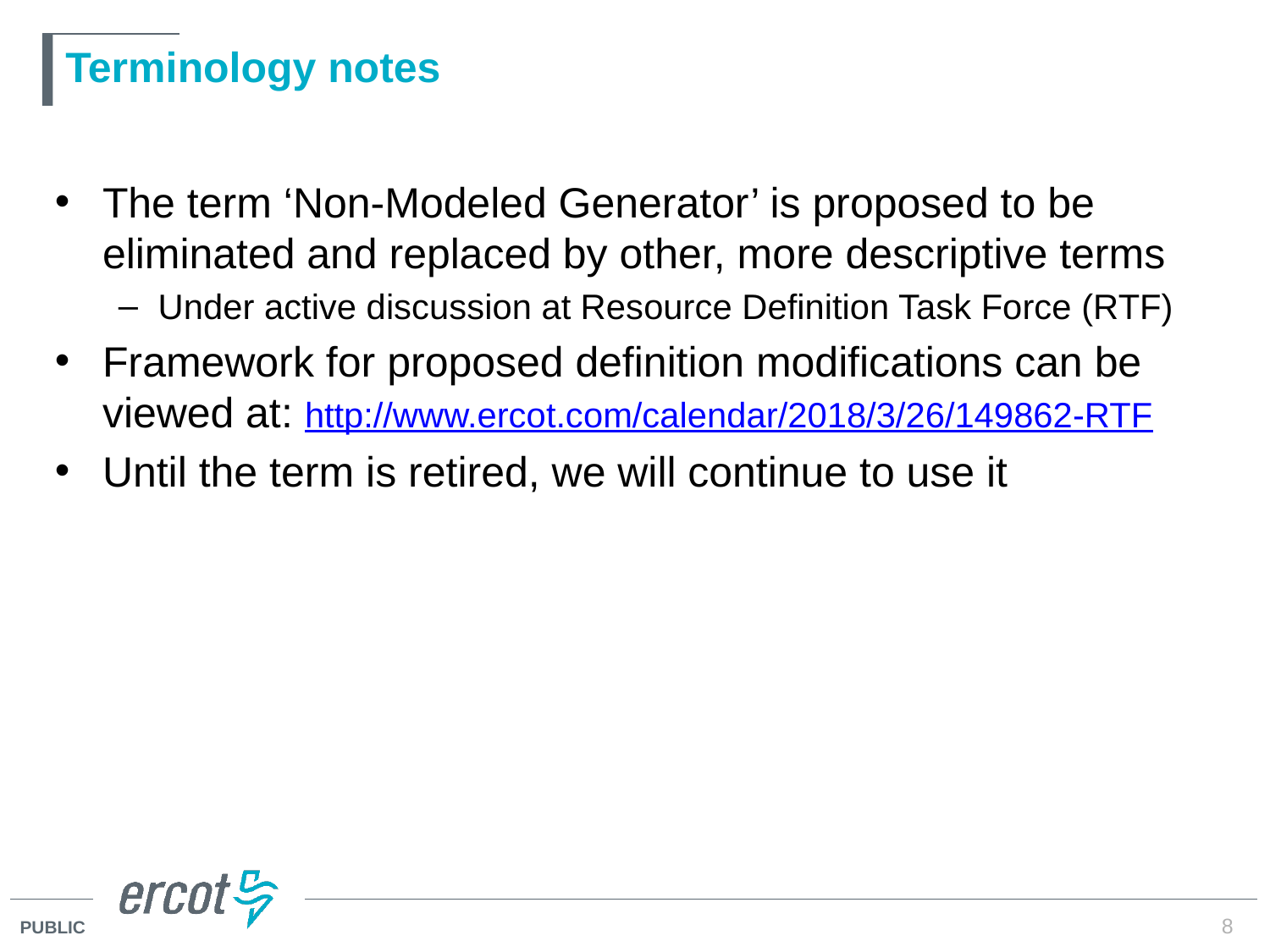

# Terminology notes
The term ‘Non-Modeled Generator’ is proposed to be eliminated and replaced by other, more descriptive terms
Under active discussion at Resource Definition Task Force (RTF)
Framework for proposed definition modifications can be viewed at: http://www.ercot.com/calendar/2018/3/26/149862-RTF
Until the term is retired, we will continue to use it

8